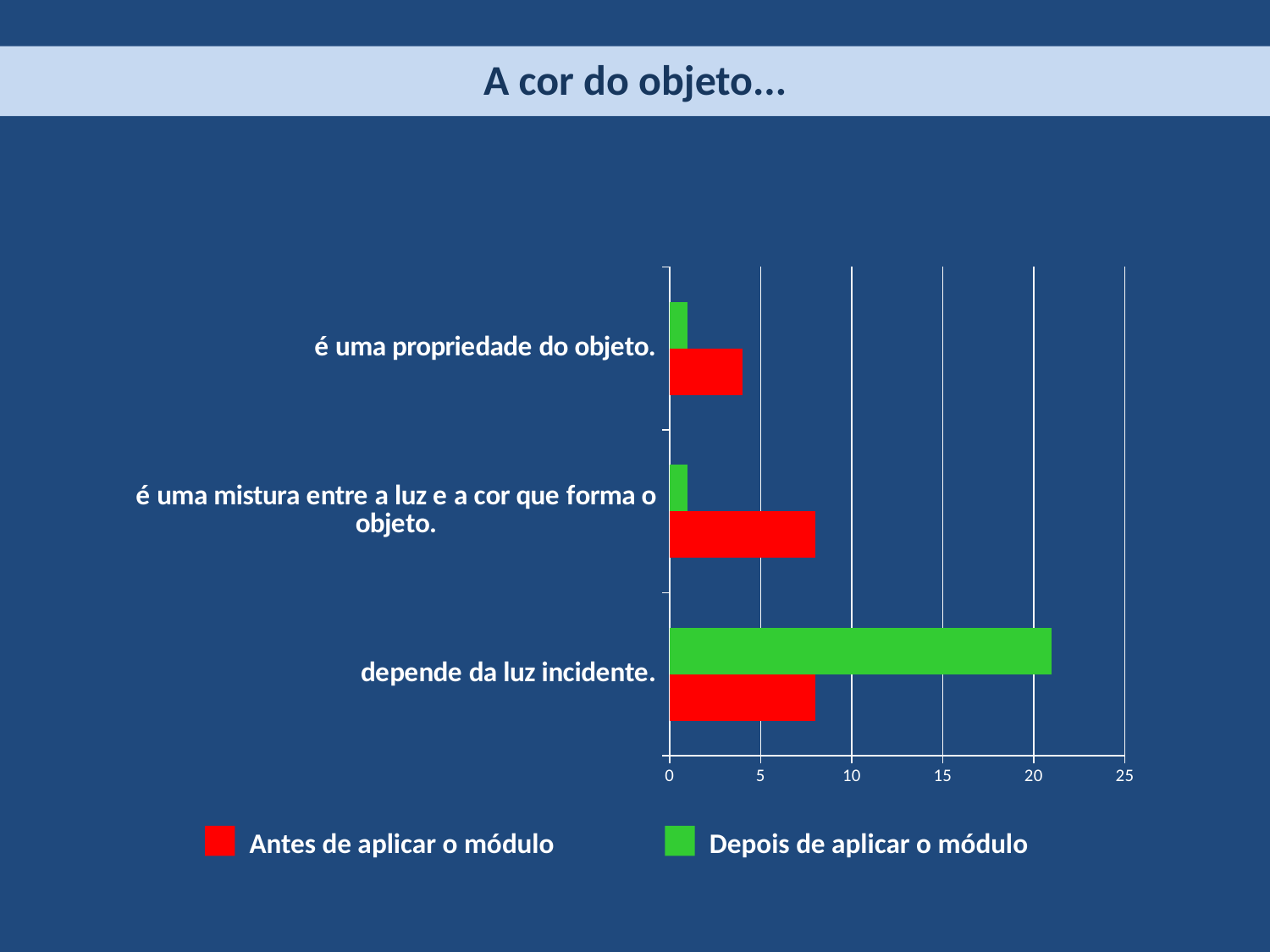

A cor do objeto...

### Chart

| Category |  |  |
|---|---|---|
| depende da luz incidente. | 8.0 | 21.0 |
| é uma mistura entre a luz e a cor que forma o objeto. | 8.0 | 1.0 |
| é uma propriedade do objeto. | 4.0 | 1.0 |
Antes de aplicar o módulo
Depois de aplicar o módulo